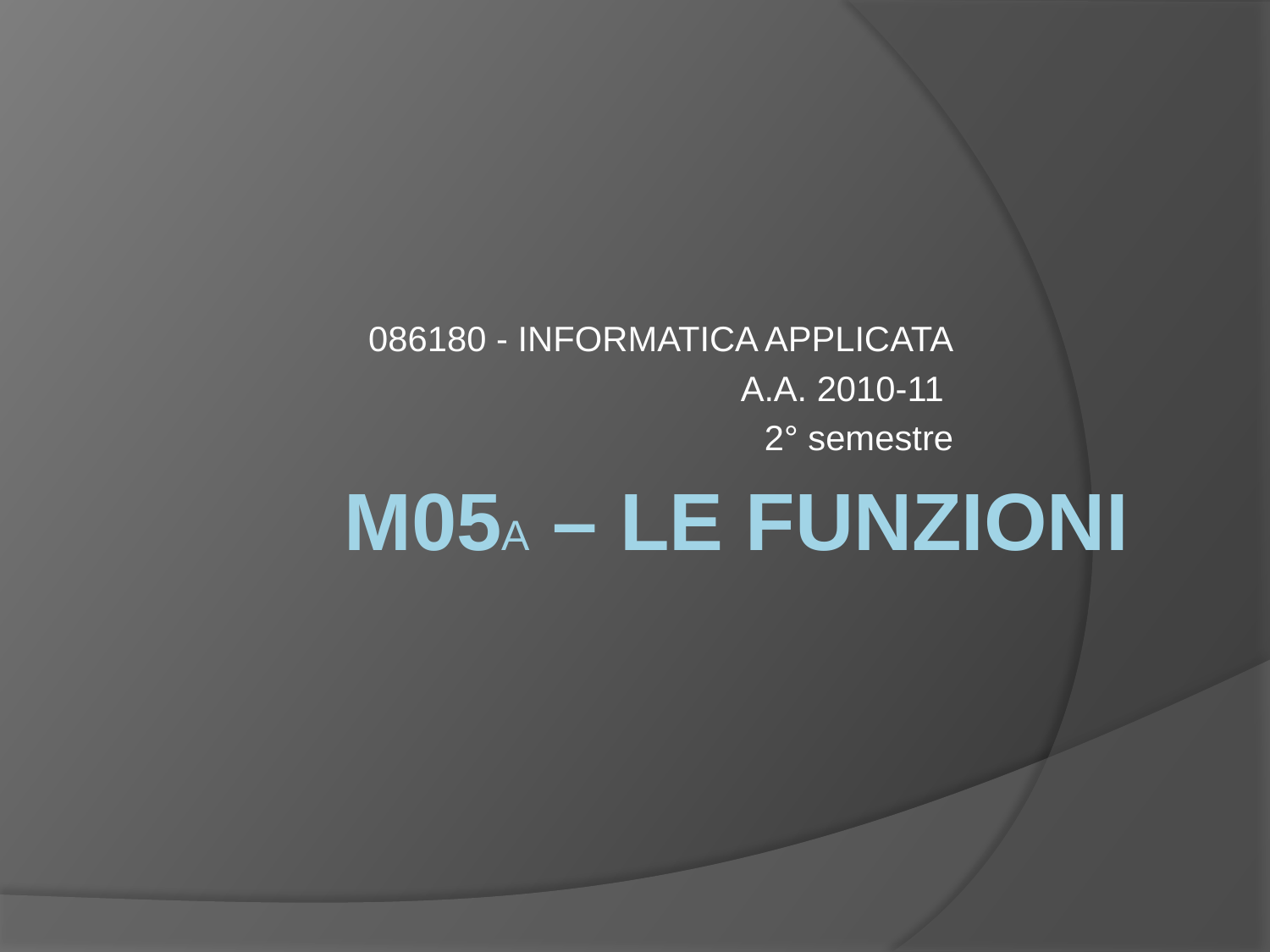

086180 - INFORMATICA APPLICATA
A.A. 2010-11
2° semestre
# M05a – le funzioni